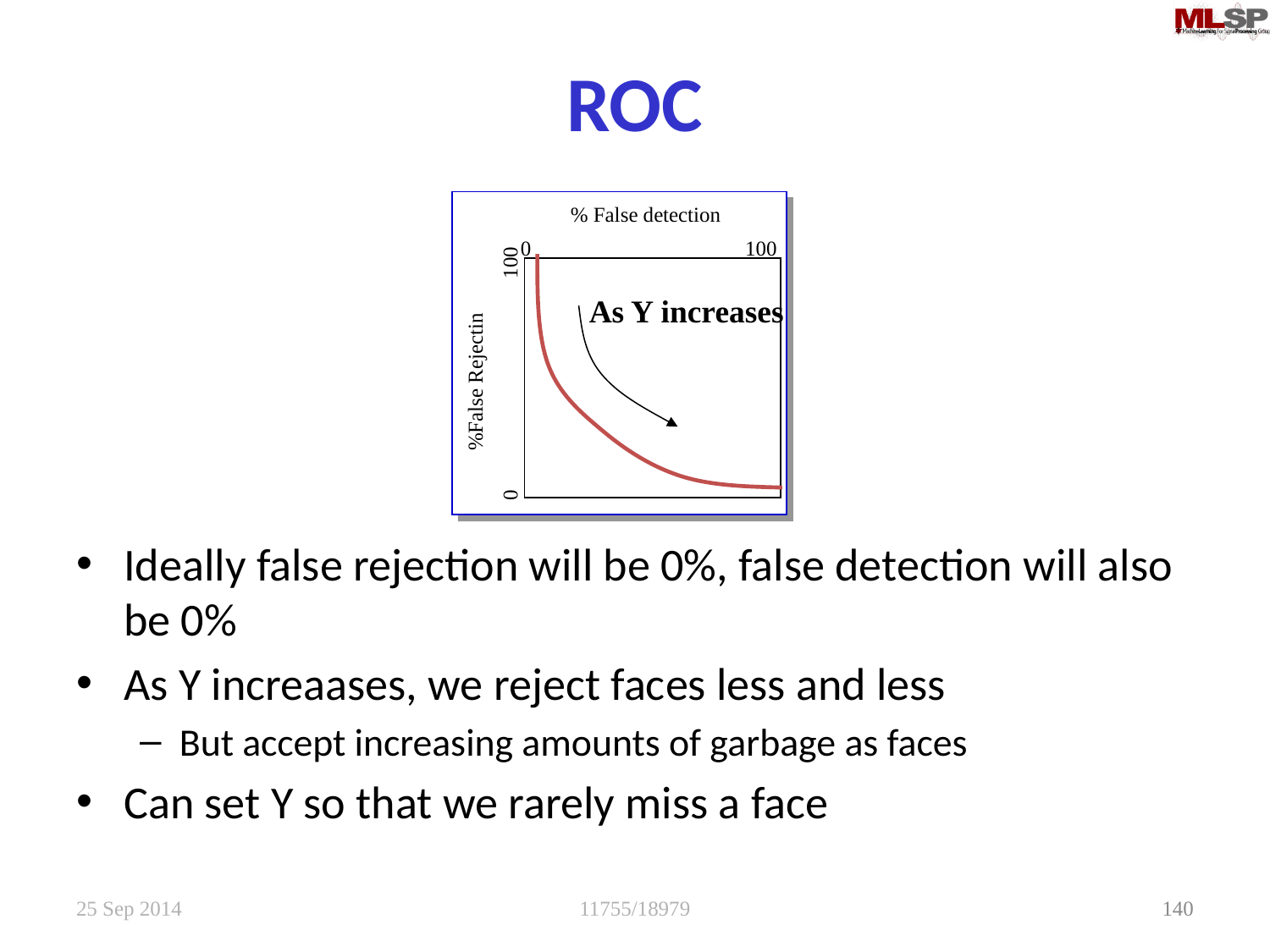

# ROC

% False detection

0

 100

vs
 false

neg
determined by
As Y increases

0                                        100
%False Rejectin
Ideally false rejection will be 0%, false detection will also be 0%
As Y increaases, we reject faces less and less
But accept increasing amounts of garbage as faces
Can set Y so that we rarely miss a face
25 Sep 2014
11755/18979
140